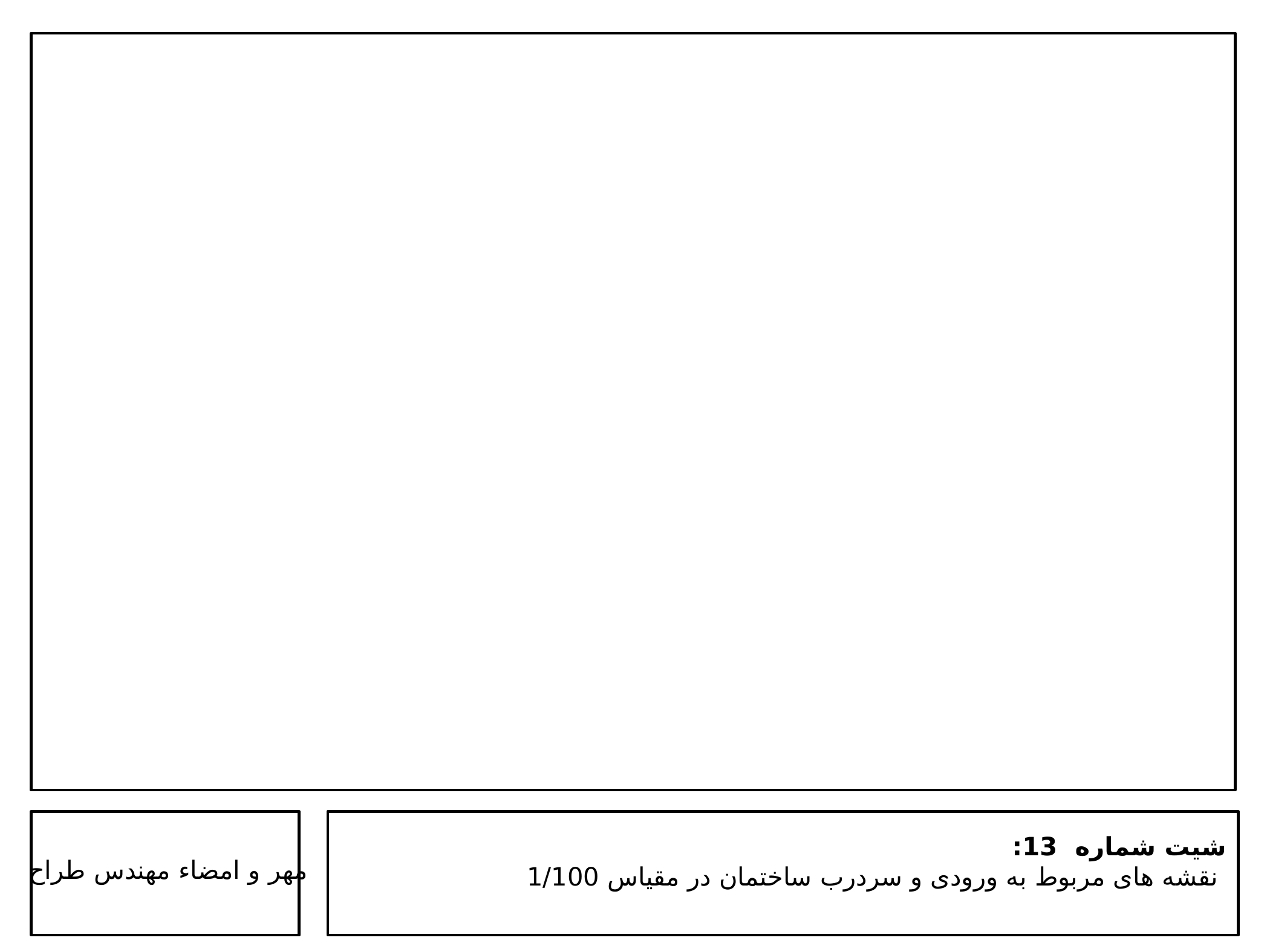

شیت شماره  13:
 نقشه های مربوط به ورودی و سردرب ساختمان در مقیاس 1/100
مهر و امضاء مهندس طراح